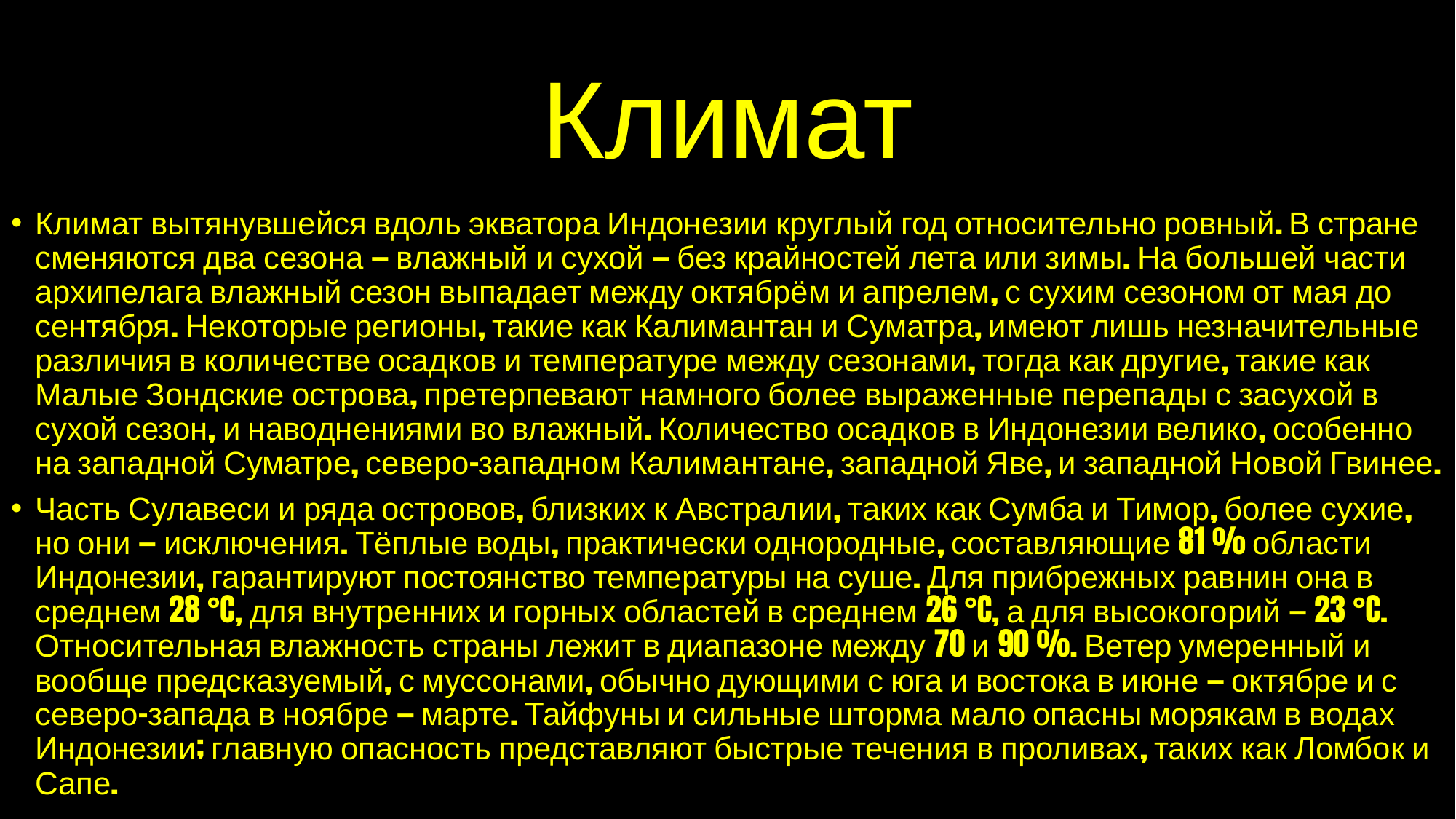

# Климат
Климат вытянувшейся вдоль экватора Индонезии круглый год относительно ровный. В стране сменяются два сезона — влажный и сухой — без крайностей лета или зимы. На большей части архипелага влажный сезон выпадает между октябрём и апрелем, с сухим сезоном от мая до сентября. Некоторые регионы, такие как Калимантан и Суматра, имеют лишь незначительные различия в количестве осадков и температуре между сезонами, тогда как другие, такие как Малые Зондские острова, претерпевают намного более выраженные перепады с засухой в сухой сезон, и наводнениями во влажный. Количество осадков в Индонезии велико, особенно на западной Суматре, северо-западном Калимантане, западной Яве, и западной Новой Гвинее.
Часть Сулавеси и ряда островов, близких к Австралии, таких как Сумба и Тимор, более сухие, но они — исключения. Тёплые воды, практически однородные, составляющие 81 % области Индонезии, гарантируют постоянство температуры на суше. Для прибрежных равнин она в среднем 28 °C, для внутренних и горных областей в среднем 26 °C, а для высокогорий — 23 °C. Относительная влажность страны лежит в диапазоне между 70 и 90 %. Ветер умеренный и вообще предсказуемый, с муссонами, обычно дующими с юга и востока в июне — октябре и с северо-запада в ноябре — марте. Тайфуны и сильные шторма мало опасны морякам в водах Индонезии; главную опасность представляют быстрые течения в проливах, таких как Ломбок и Сапе.